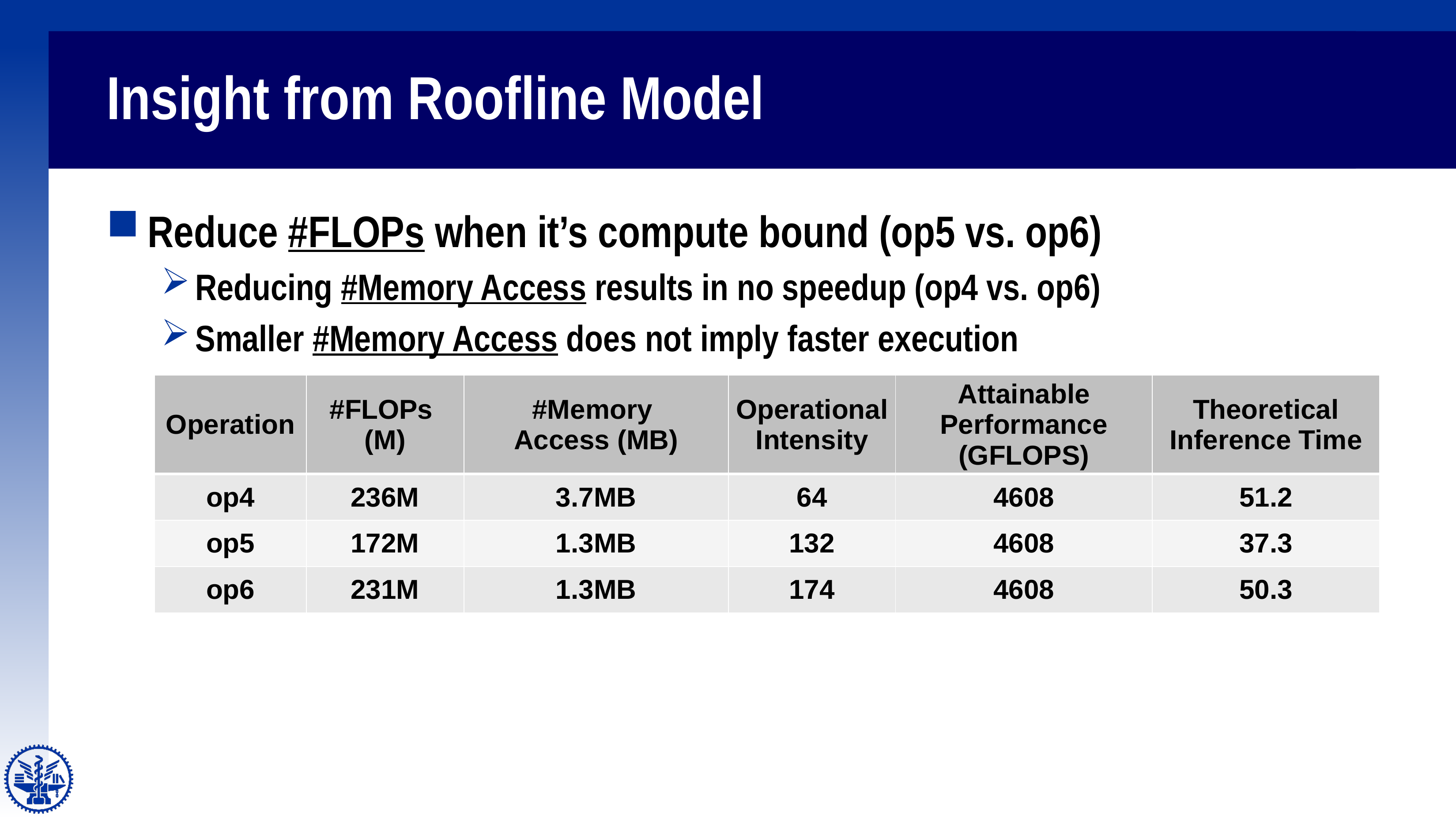

# Insight from Roofline Model
Reduce #FLOPs when it’s compute bound (op5 vs. op6)
Reducing #Memory Access results in no speedup (op4 vs. op6)
Smaller #Memory Access does not imply faster execution
| Operation | #FLOPs (M) | #Memory Access (MB) | Operational Intensity | Attainable Performance (GFLOPS) | Theoretical Inference Time |
| --- | --- | --- | --- | --- | --- |
| op4 | 236M | 3.7MB | 64 | 4608 | 51.2 |
| op5 | 172M | 1.3MB | 132 | 4608 | 37.3 |
| op6 | 231M | 1.3MB | 174 | 4608 | 50.3 |